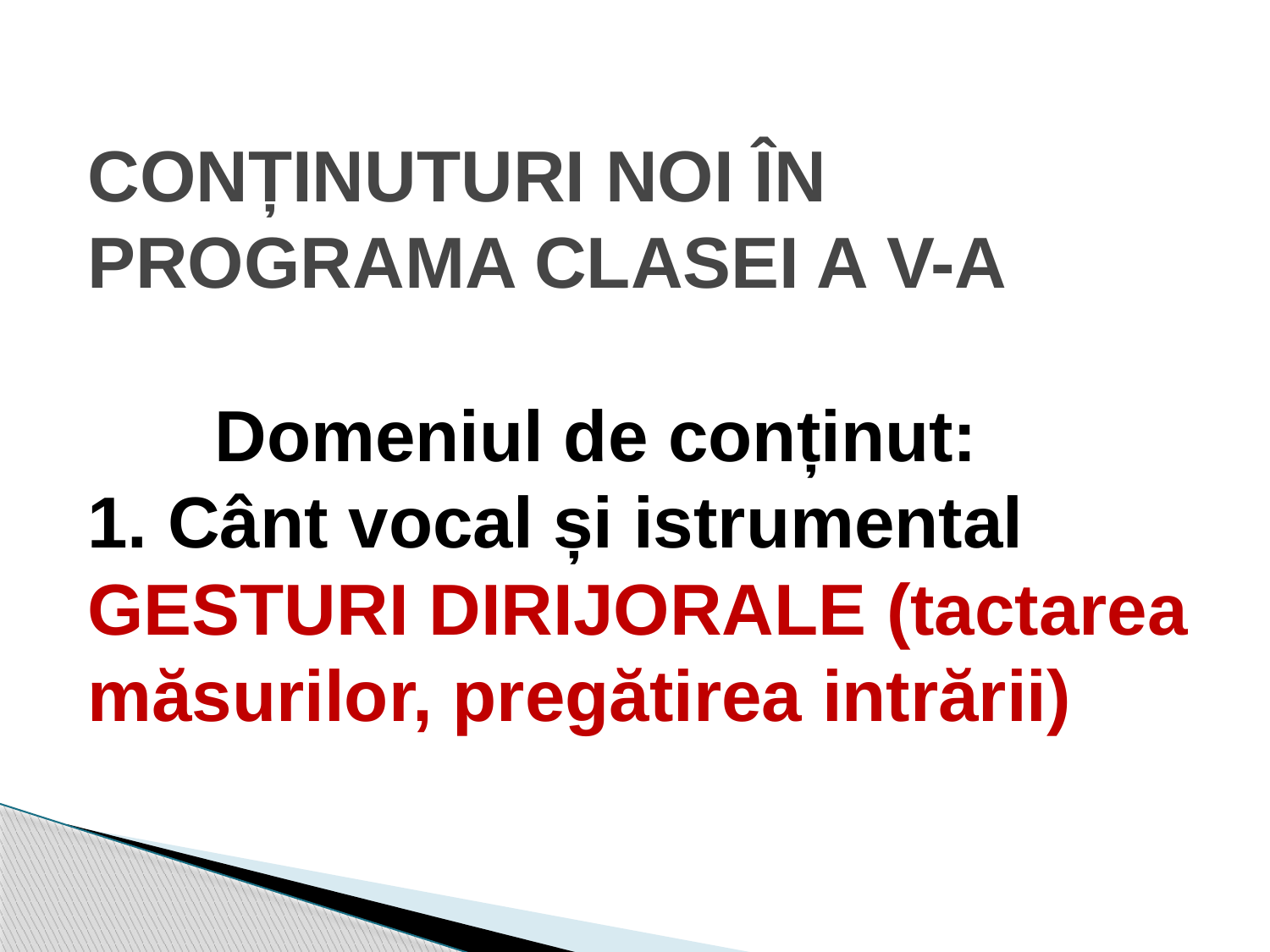

# CONȚINUTURI NOI ÎN PROGRAMA CLASEI A V-A Domeniul de conținut: 1. Cânt vocal și istrumental GESTURI DIRIJORALE (tactarea măsurilor, pregătirea intrării)